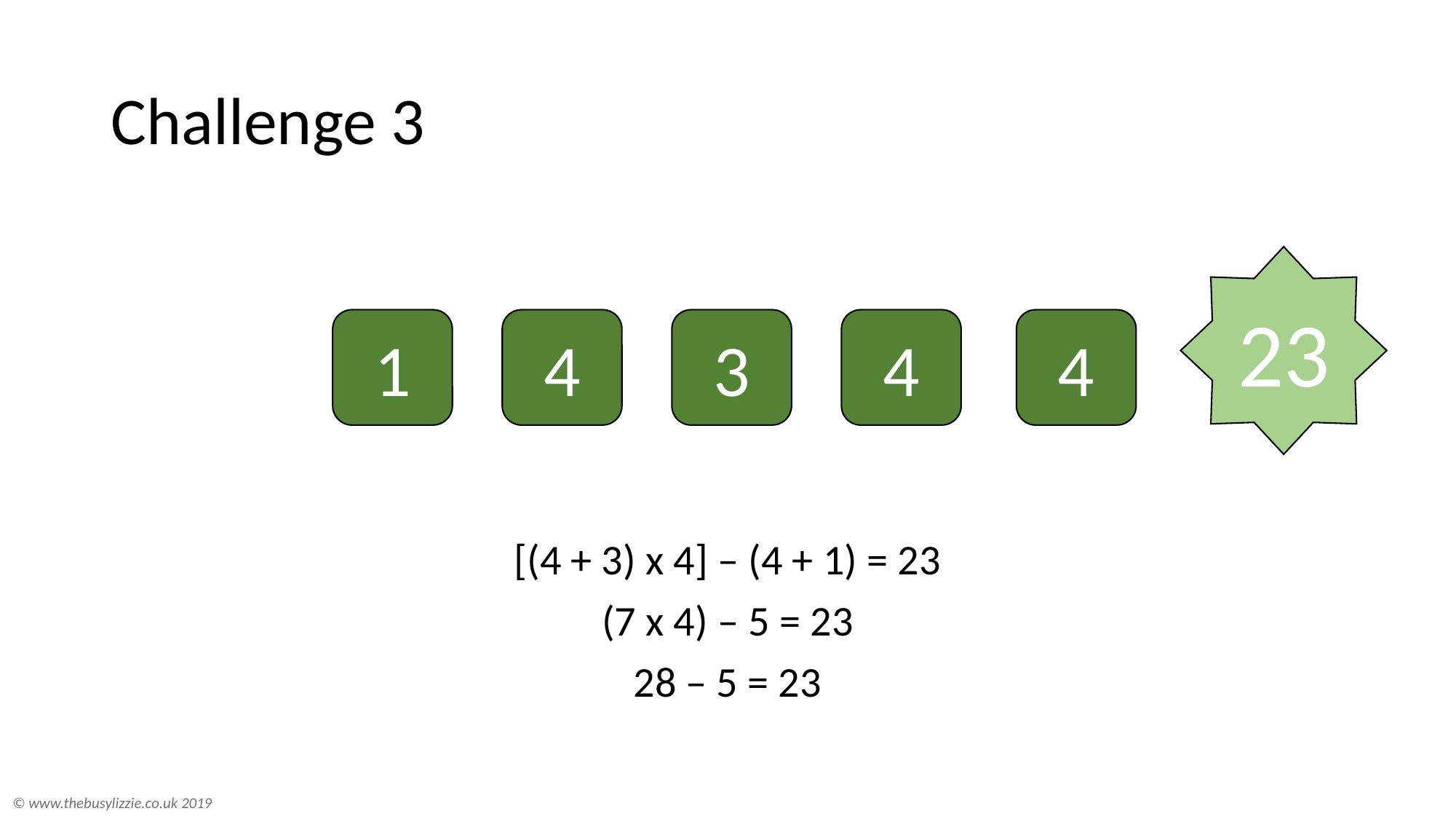

# Challenge 3
23
4
4
1
4
3
[(4 + 3) x 4] – (4 + 1) = 23
(7 x 4) – 5 = 23
28 – 5 = 23
© www.thebusylizzie.co.uk 2019